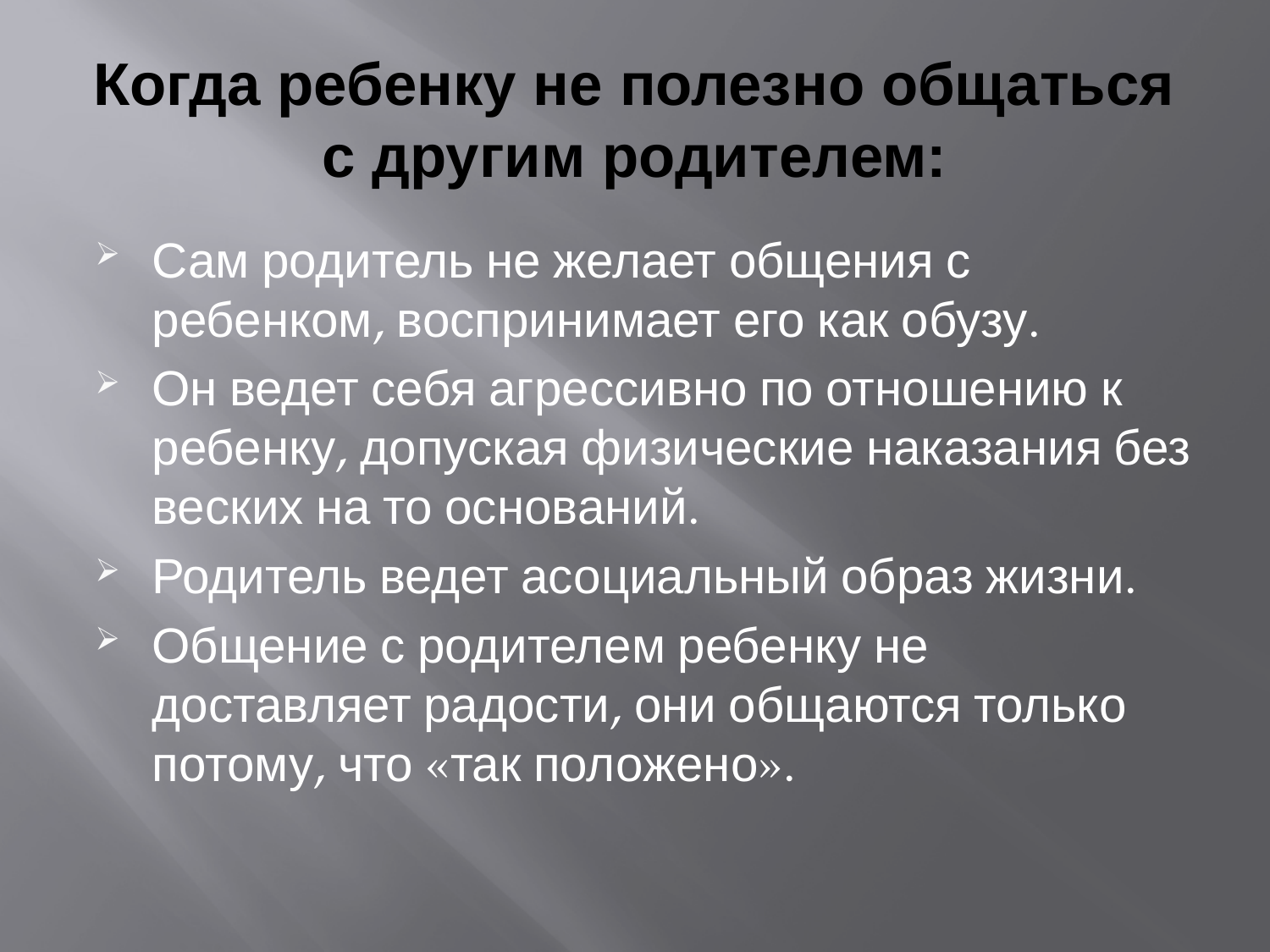

# Когда ребенку не полезно общаться с другим родителем:
Сам родитель не желает общения с ребенком, воспринимает его как обузу.
Он ведет себя агрессивно по отношению к ребенку, допуская физические наказания без веских на то оснований.
Родитель ведет асоциальный образ жизни.
Общение с родителем ребенку не доставляет радости, они общаются только потому, что «так положено».